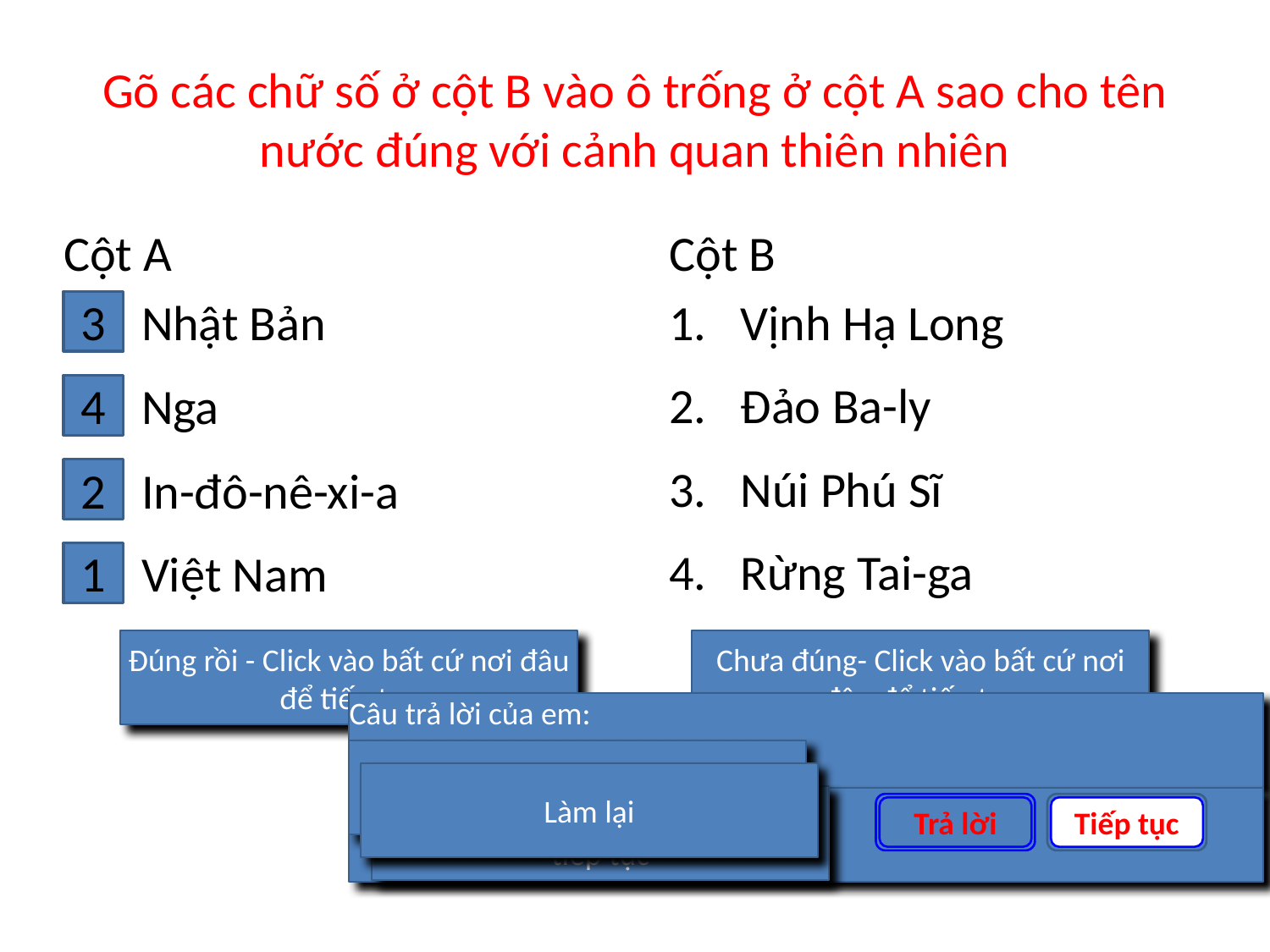

# Gõ các chữ số ở cột B vào ô trống ở cột A sao cho tên nước đúng với cảnh quan thiên nhiên
Cột A
Cột B
3
Nhật Bản
1.
Vịnh Hạ Long
2.
Đảo Ba-ly
4
Nga
3.
Núi Phú Sĩ
2
In-đô-nê-xi-a
4.
Rừng Tai-ga
1
Việt Nam
Đúng rồi - Click vào bất cứ nơi đâu để tiếp tục
Chưa đúng- Click vào bất cứ nơi đâu để tiếp tục
Câu trả lời của em:
Em trả lời rất chính xác !
Em trả lời chưa chính xác !
Làm lại
Em phải trả lời câu hỏi trước khi tiếp tục
Câu trả lời đúng là:

Trả lời

Tiếp tục